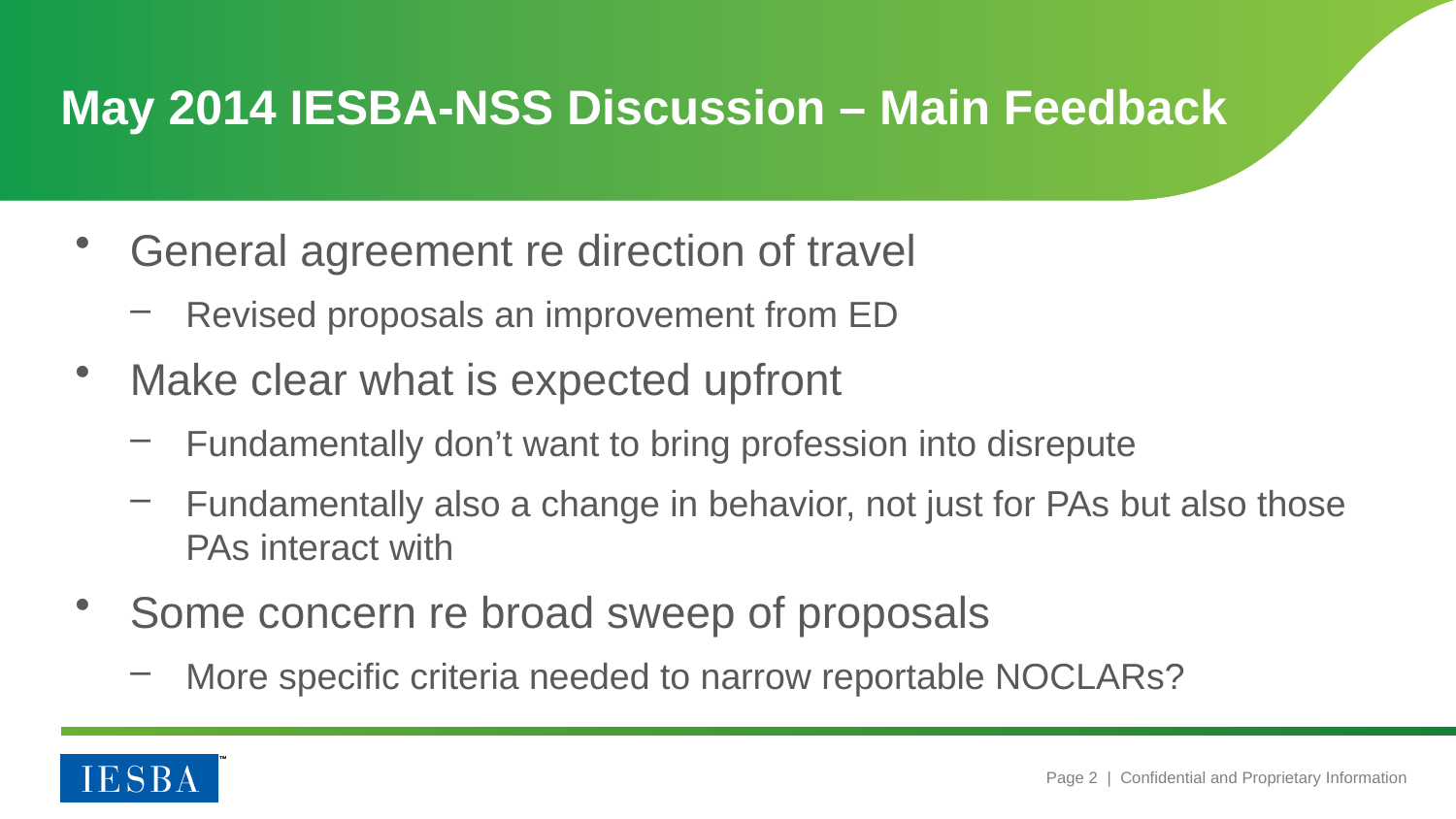

# May 2014 IESBA-NSS Discussion – Main Feedback
General agreement re direction of travel
Revised proposals an improvement from ED
Make clear what is expected upfront
Fundamentally don’t want to bring profession into disrepute
Fundamentally also a change in behavior, not just for PAs but also those PAs interact with
Some concern re broad sweep of proposals
More specific criteria needed to narrow reportable NOCLARs?